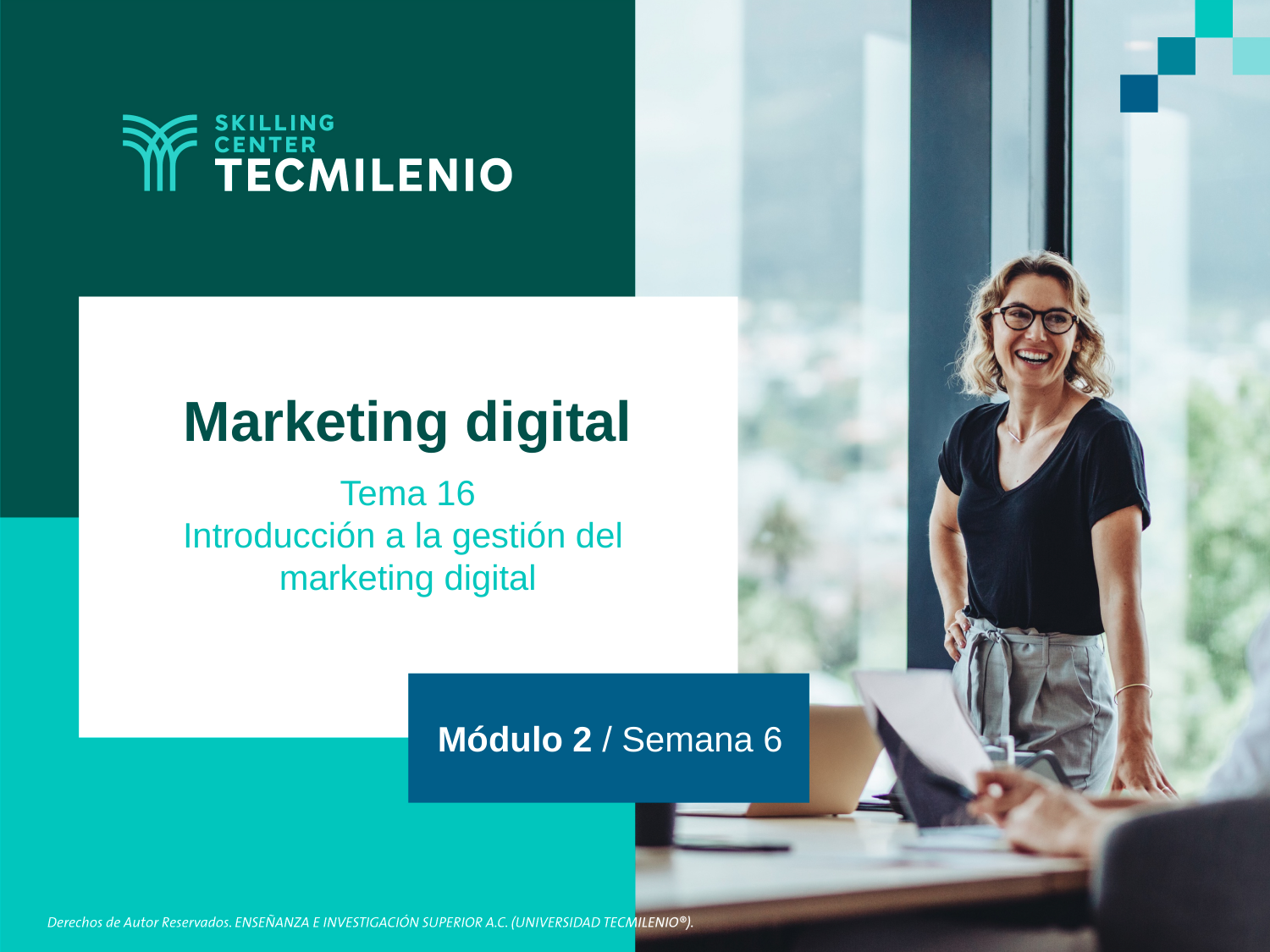

Marketing digital
Tema 16
Introducción a la gestión del
marketing digital
Módulo 2 / Semana 6